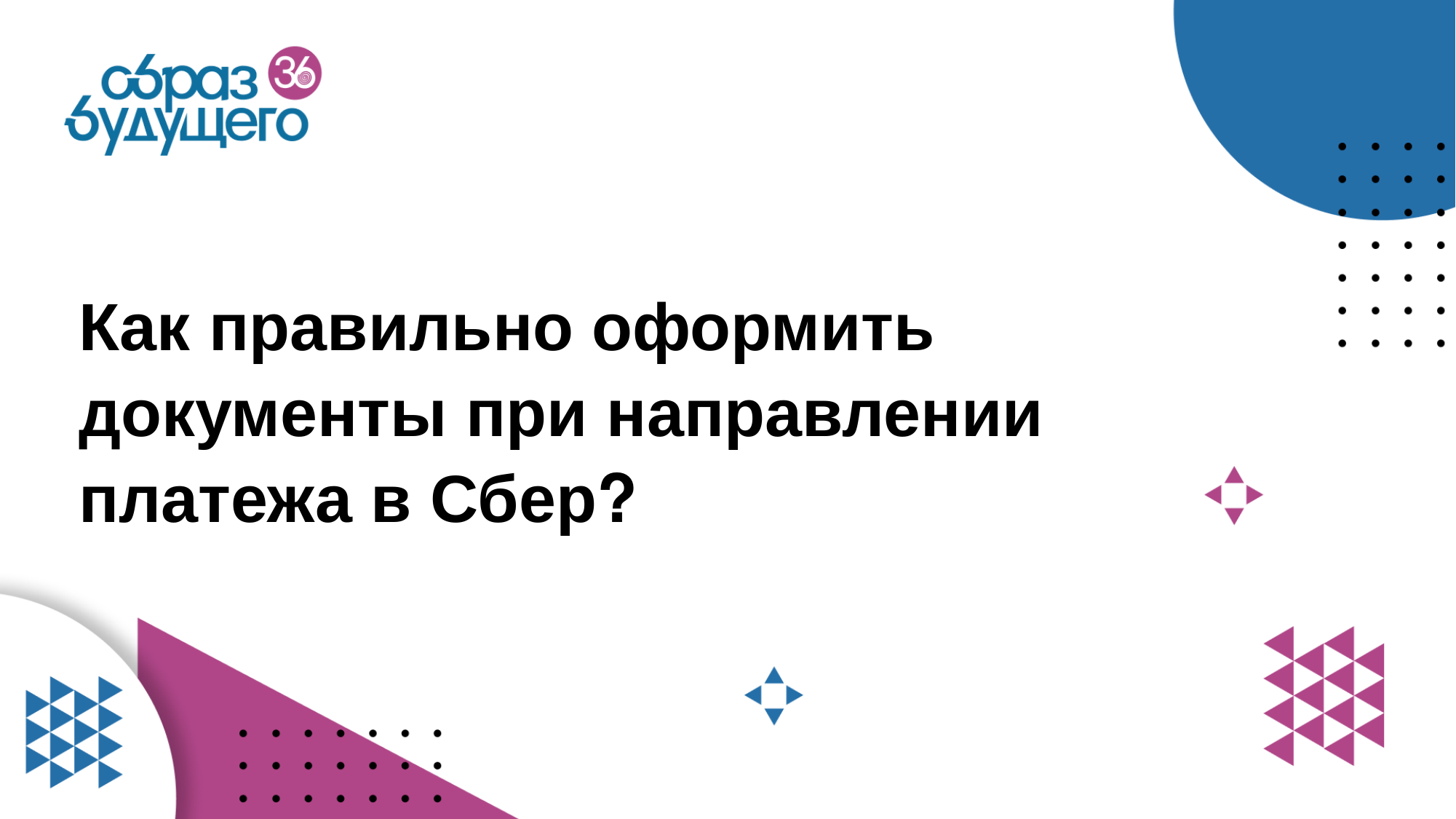

# Как правильно оформить документы при направлении платежа в Сбер?